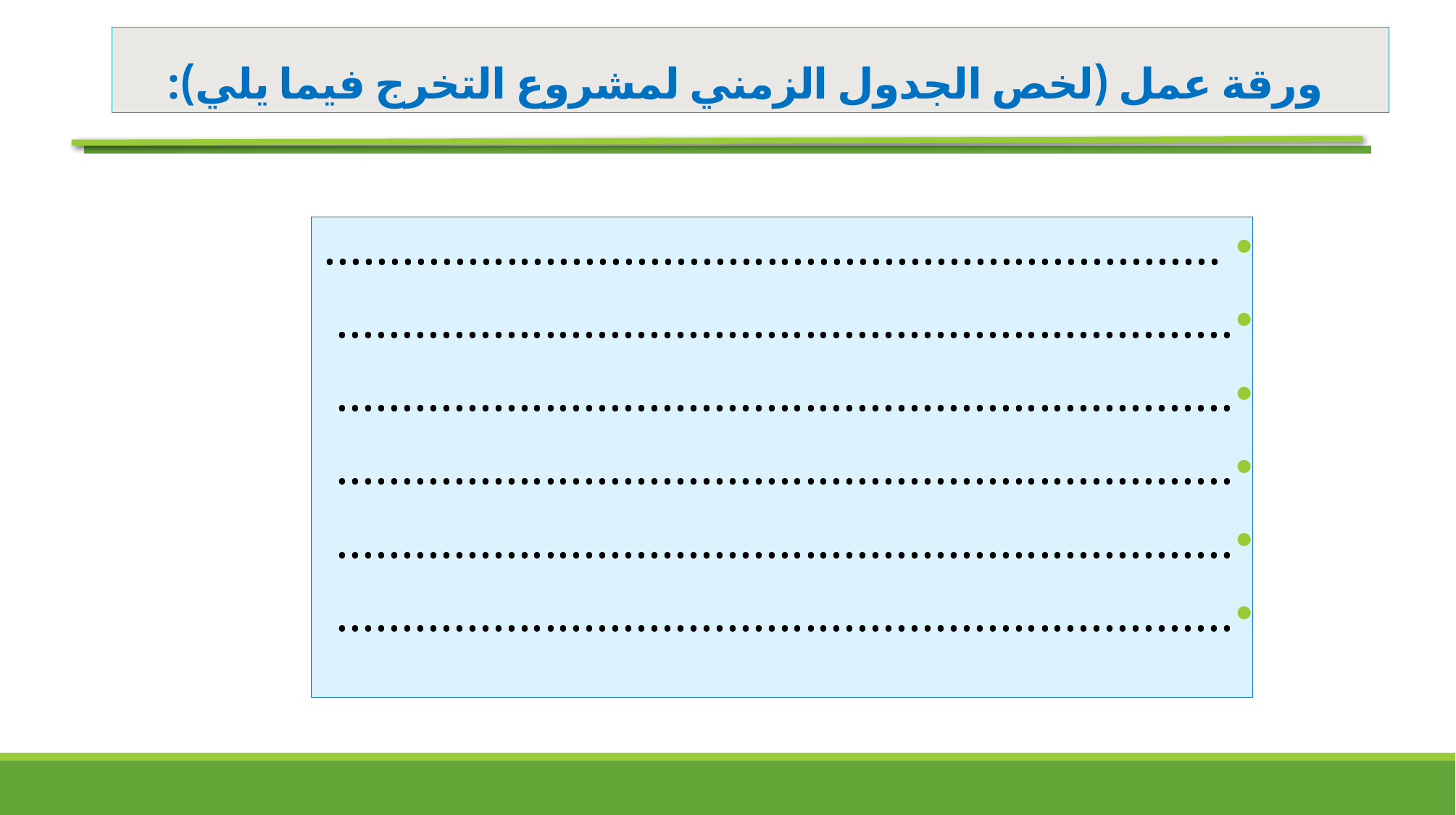

# ورقة عمل (لخص الجدول الزمني لمشروع التخرج فيما يلي):
 .....................................................................
.....................................................................
.....................................................................
.....................................................................
.....................................................................
.....................................................................